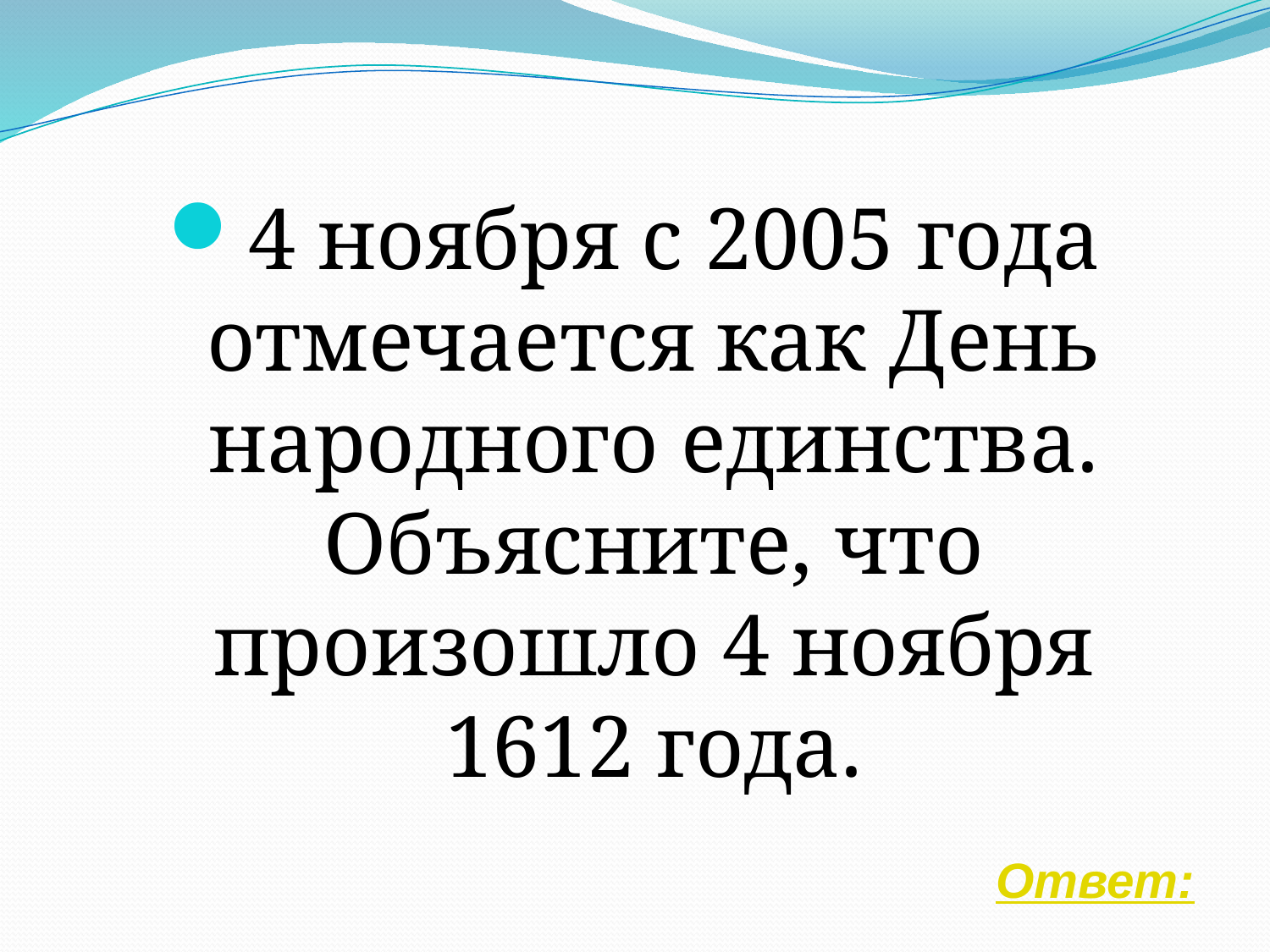

4 ноября с 2005 года отмечается как День народного единства. Объясните, что произошло 4 ноября 1612 года.

Ответ: